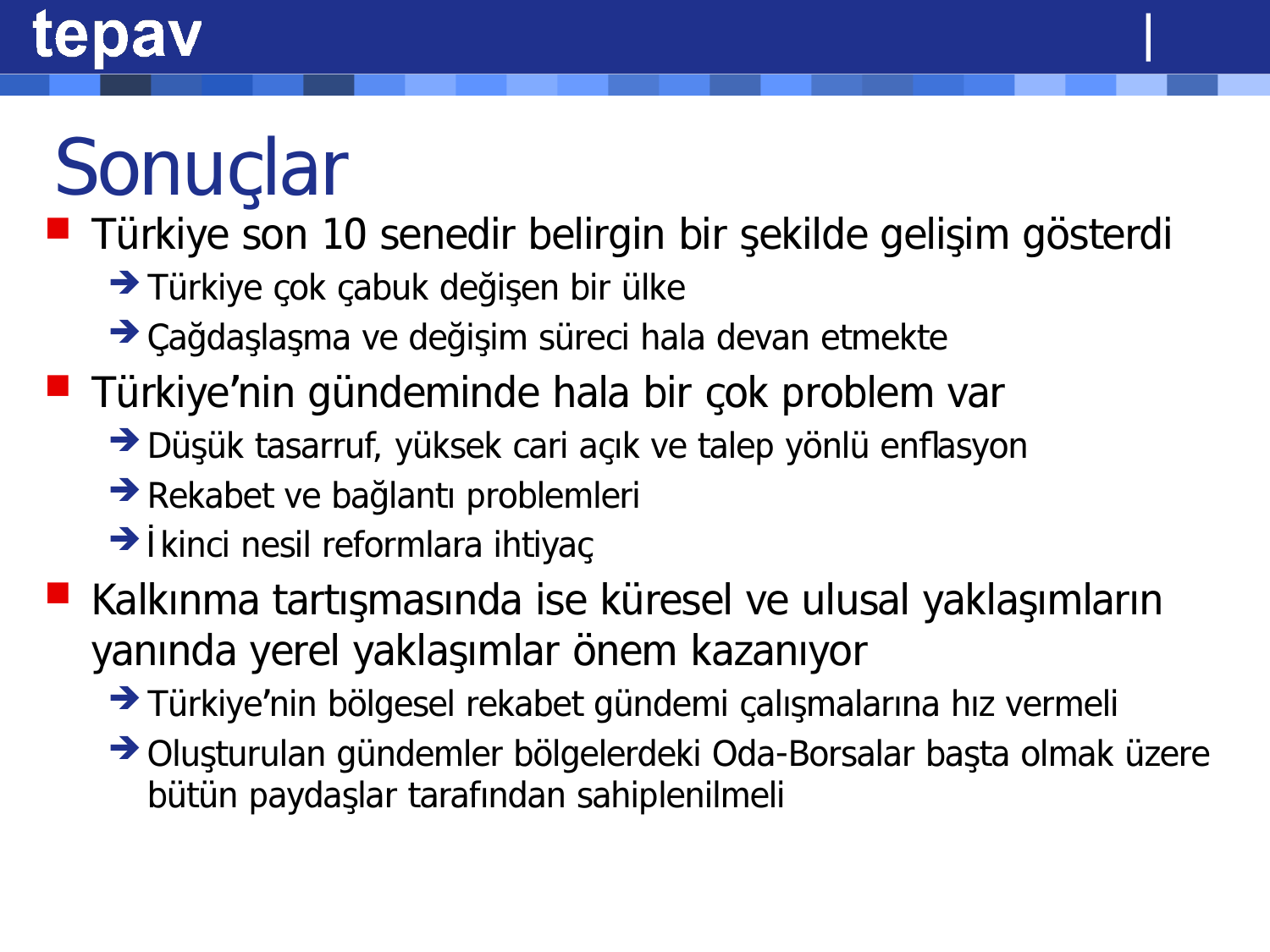

# Sonuçlar
Türkiye son 10 senedir belirgin bir şekilde gelişim gösterdi
Türkiye çok çabuk değişen bir ülke
Çağdaşlaşma ve değişim süreci hala devan etmekte
Türkiye’nin gündeminde hala bir çok problem var
Düşük tasarruf, yüksek cari açık ve talep yönlü enflasyon
Rekabet ve bağlantı problemleri
İkinci nesil reformlara ihtiyaç
Kalkınma tartışmasında ise küresel ve ulusal yaklaşımların yanında yerel yaklaşımlar önem kazanıyor
Türkiye’nin bölgesel rekabet gündemi çalışmalarına hız vermeli
Oluşturulan gündemler bölgelerdeki Oda-Borsalar başta olmak üzere bütün paydaşlar tarafından sahiplenilmeli